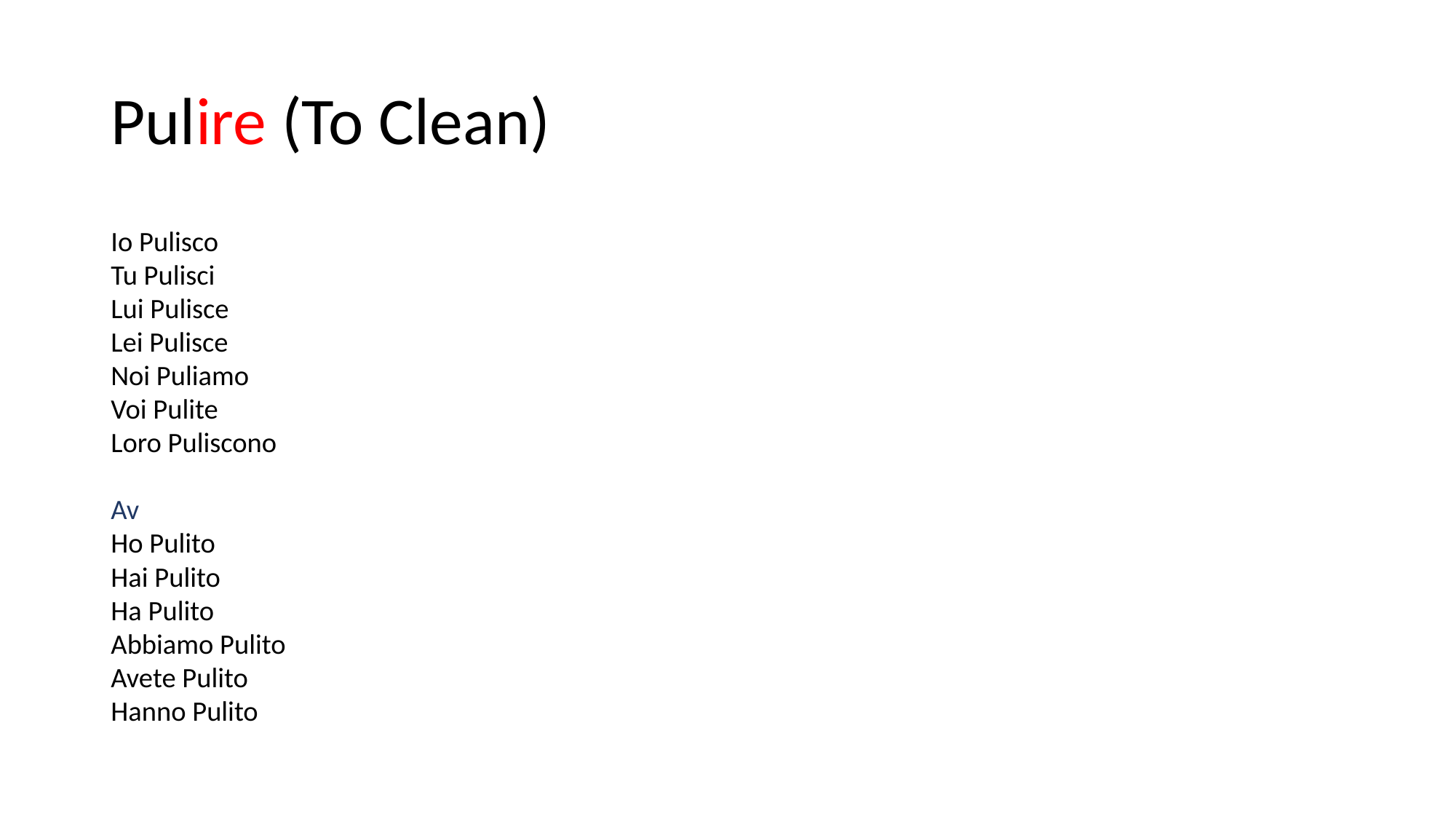

# Pulire (To Clean)
Io Pulisco
Tu Pulisci
Lui Pulisce
Lei Pulisce
Noi Puliamo
Voi Pulite
Loro Puliscono

Av
Ho Pulito
Hai Pulito
Ha Pulito
Abbiamo Pulito
Avete Pulito
Hanno Pulito